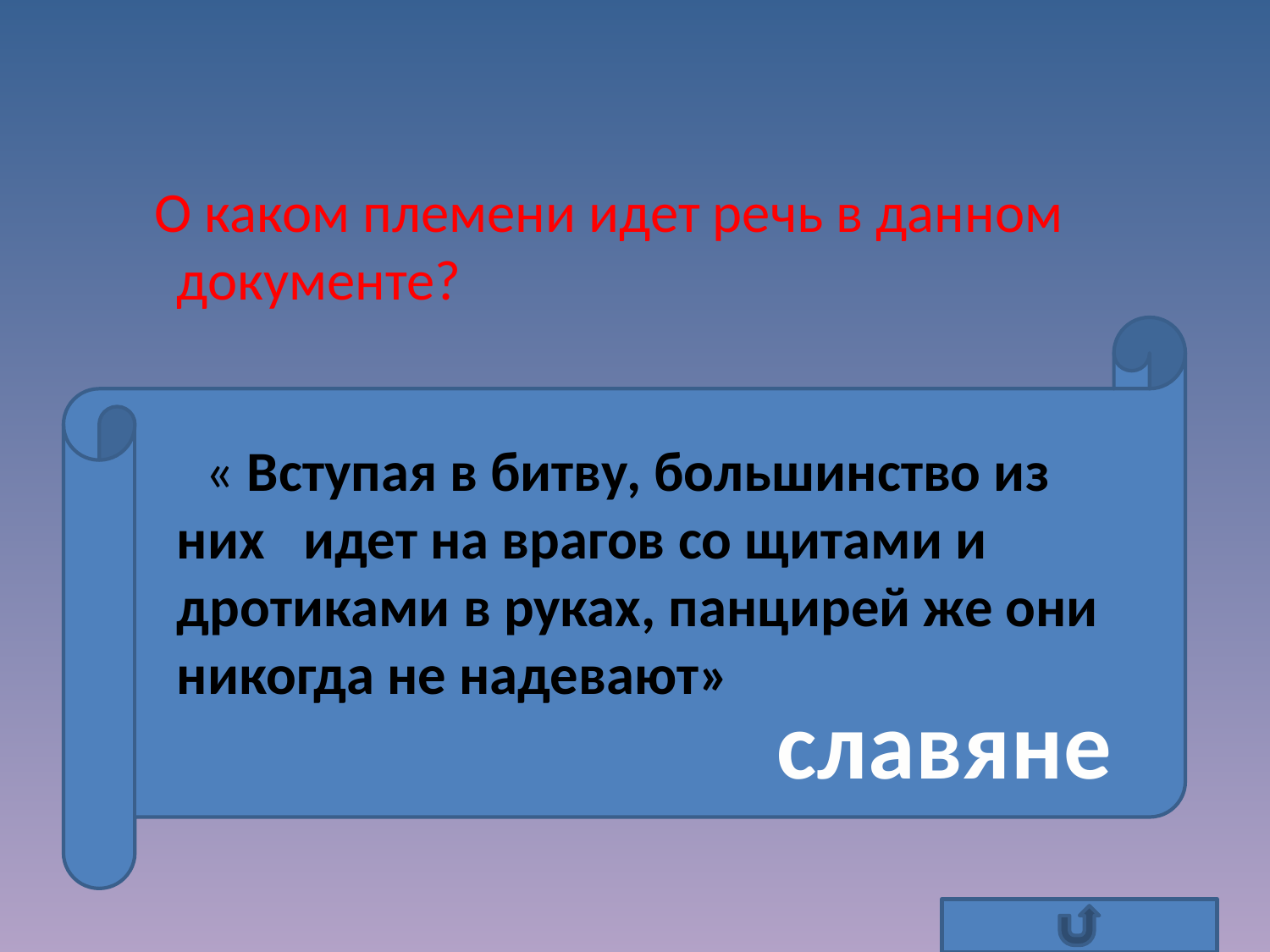

#
  О каком племени идет речь в данном документе?

      « Вступая в битву, большинство из них   идет на врагов со щитами и дротиками в руках, панцирей же они никогда не надевают»

славяне